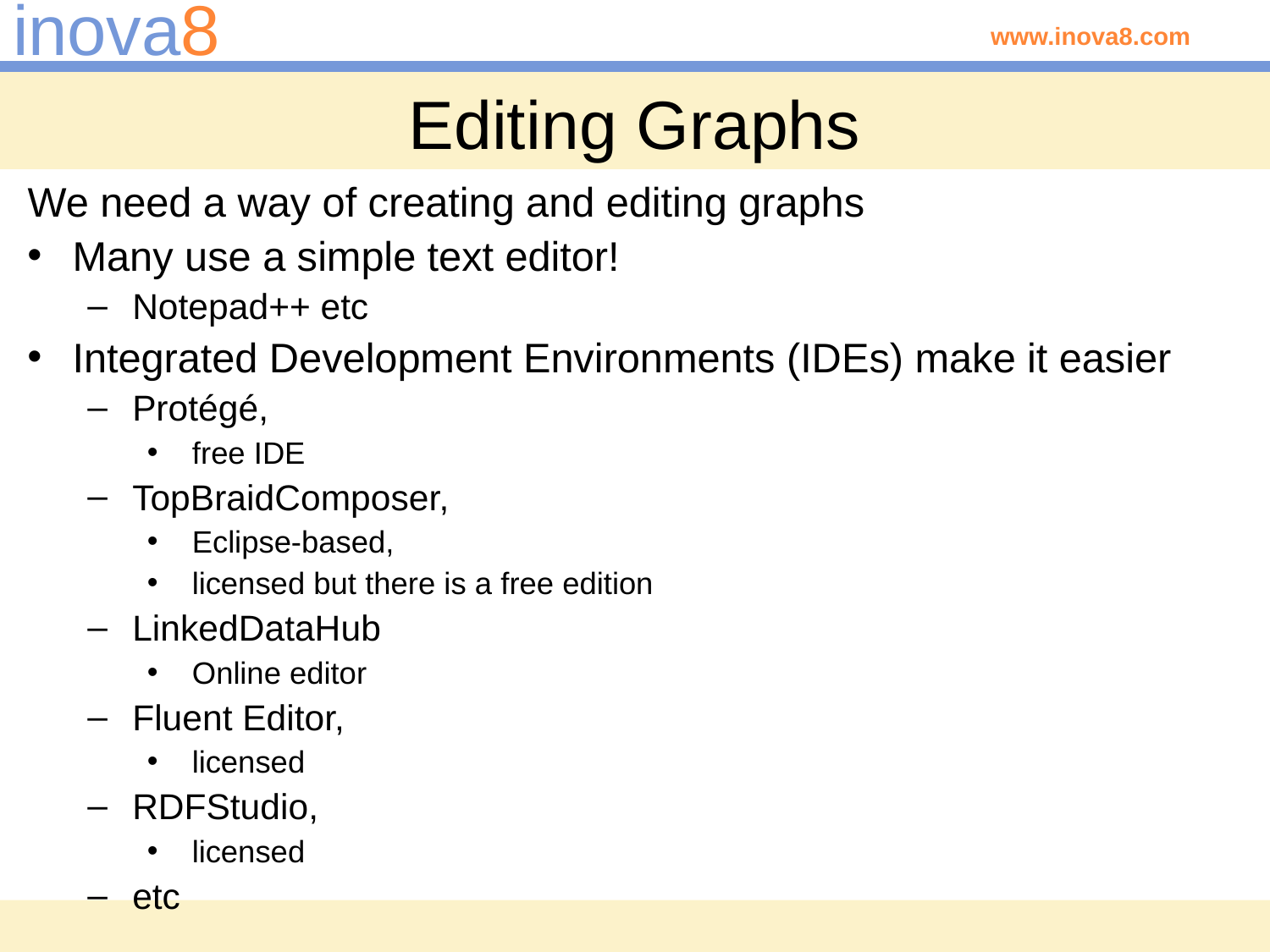

# Editing Graphs
We need a way of creating and editing graphs
Many use a simple text editor!
Notepad++ etc
Integrated Development Environments (IDEs) make it easier
Protégé,
free IDE
TopBraidComposer,
Eclipse-based,
licensed but there is a free edition
LinkedDataHub
Online editor
Fluent Editor,
licensed
RDFStudio,
licensed
etc